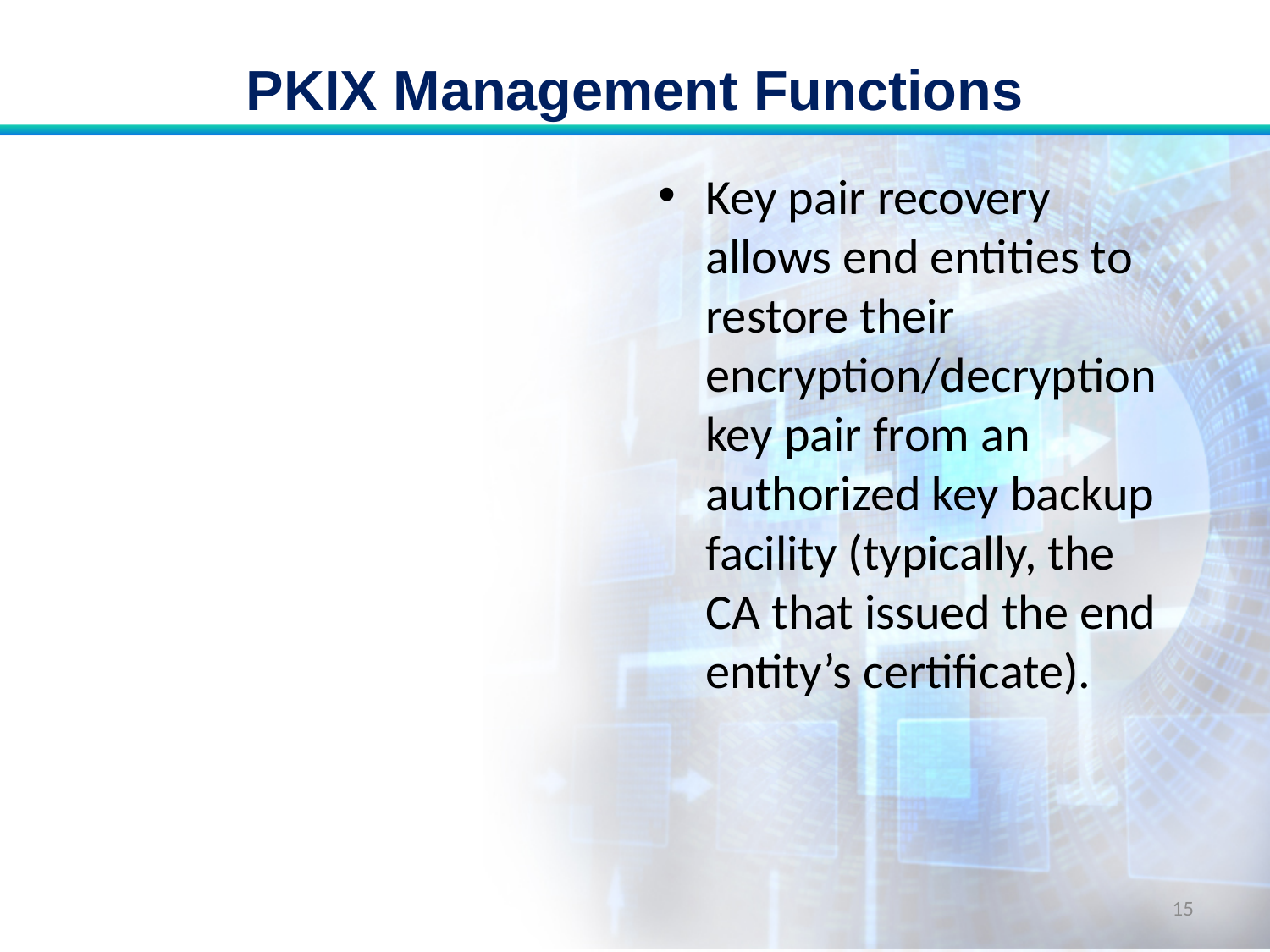

# PKIX Management Functions
Key pair recovery allows end entities to restore their encryption/decryption key pair from an authorized key backup facility (typically, the CA that issued the end entity’s certificate).
15